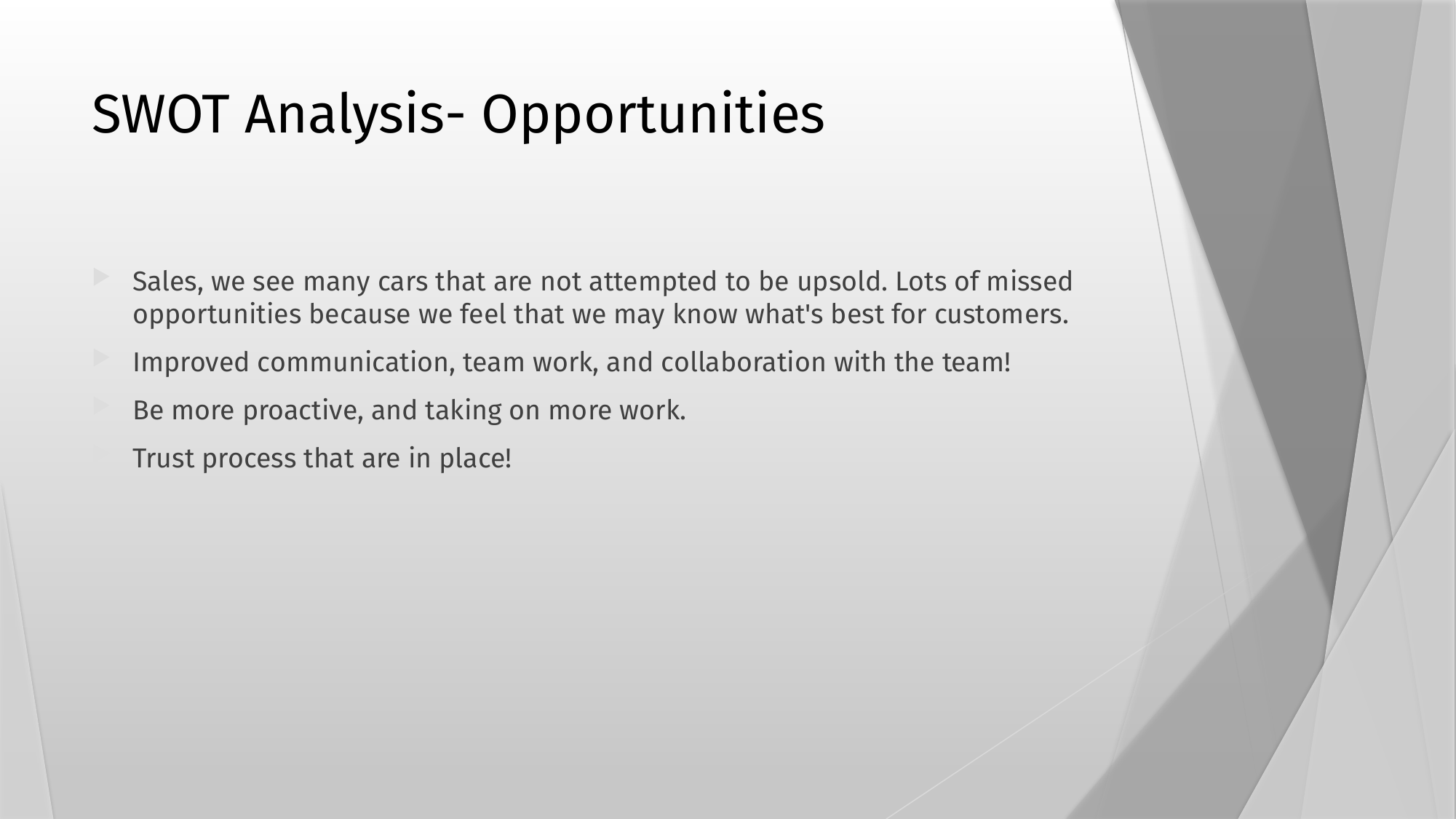

# SWOT Analysis- Opportunities
Sales, we see many cars that are not attempted to be upsold. Lots of missed opportunities because we feel that we may know what's best for customers.
Improved communication, team work, and collaboration with the team!
Be more proactive, and taking on more work.
Trust process that are in place!